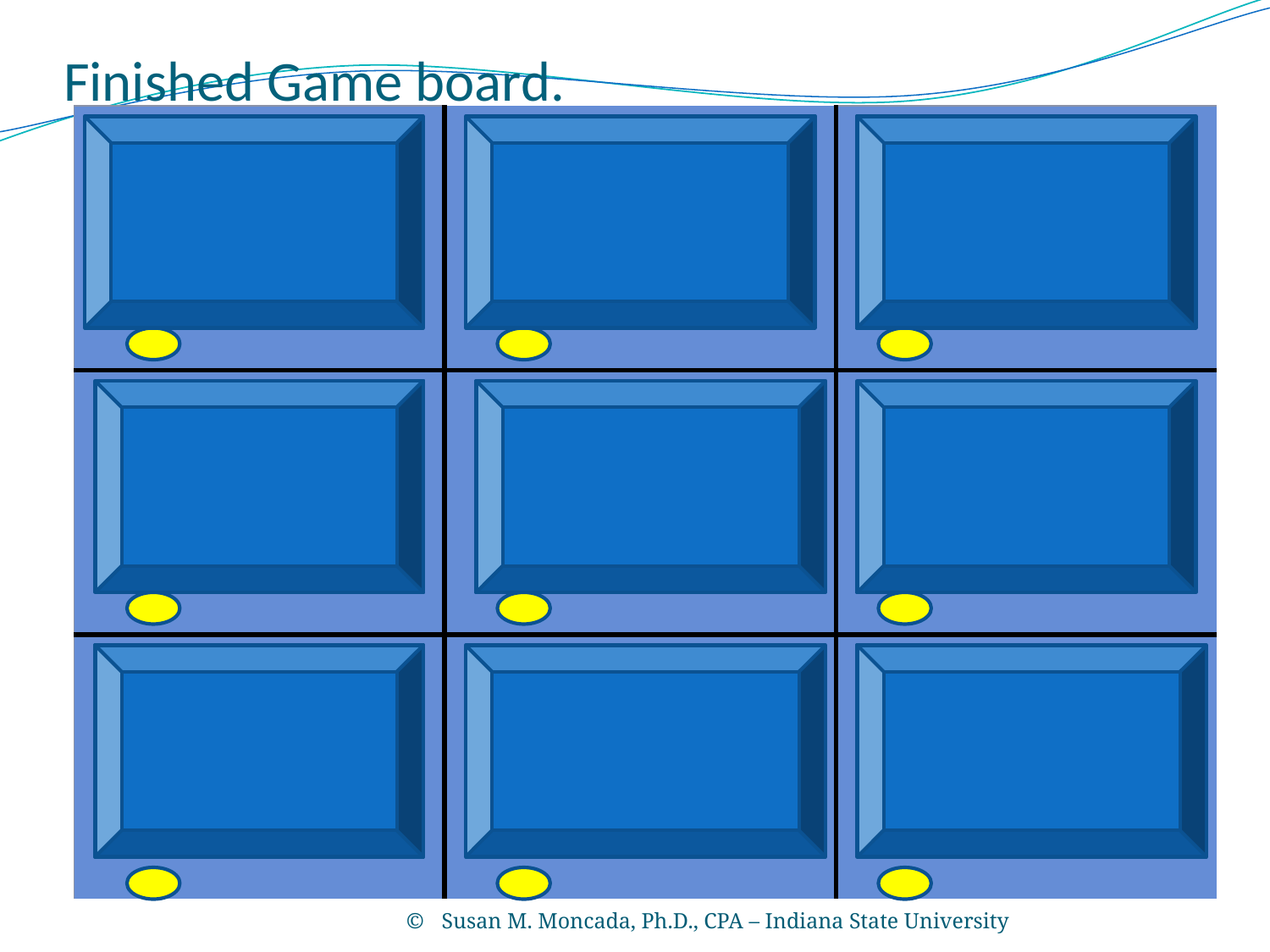

# Finished Game board.
|  |  |  |
| --- | --- | --- |
|  |  |  |
|  |  |  |

X
O

X

O

X

O

X
O

O

X

X

O

X

O

O

X

O

X

 Susan M. Moncada, Ph.D., CPA – Indiana State University
6